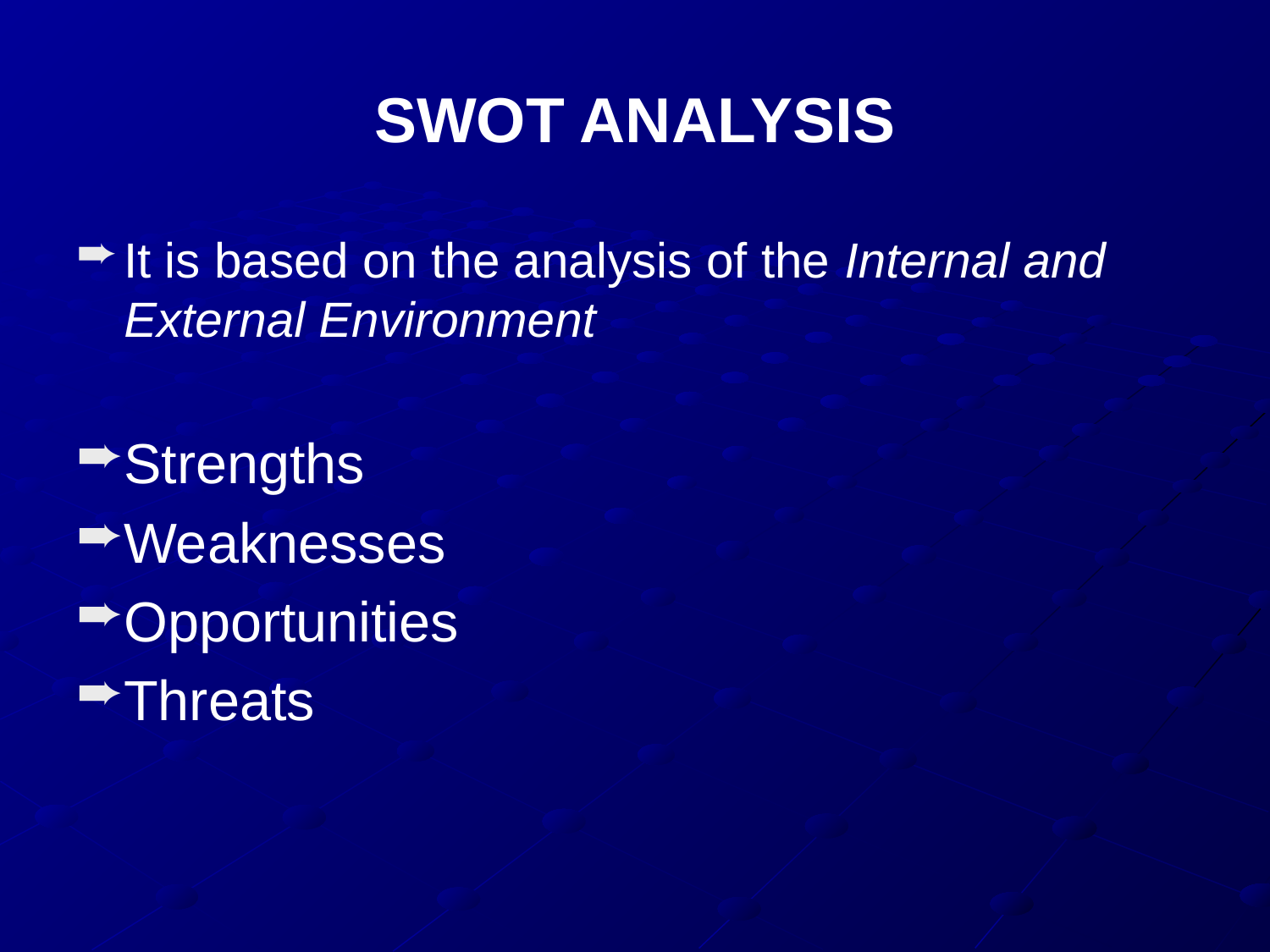

# SWOT ANALYSIS
It is based on the analysis of the Internal and External Environment

Strengths
Weaknesses
Opportunities
Threats